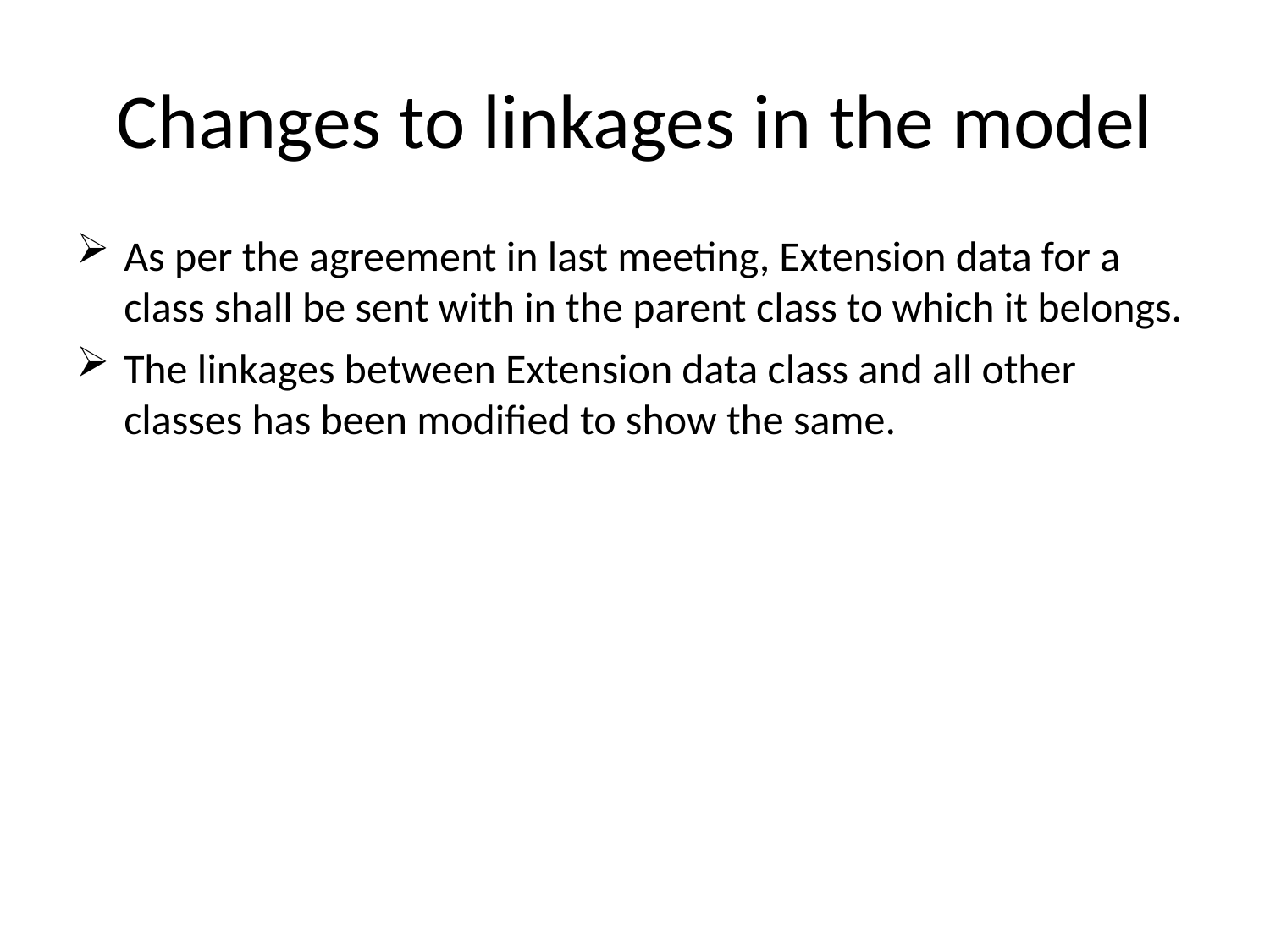

# Changes to linkages in the model
As per the agreement in last meeting, Extension data for a class shall be sent with in the parent class to which it belongs.
The linkages between Extension data class and all other classes has been modified to show the same.